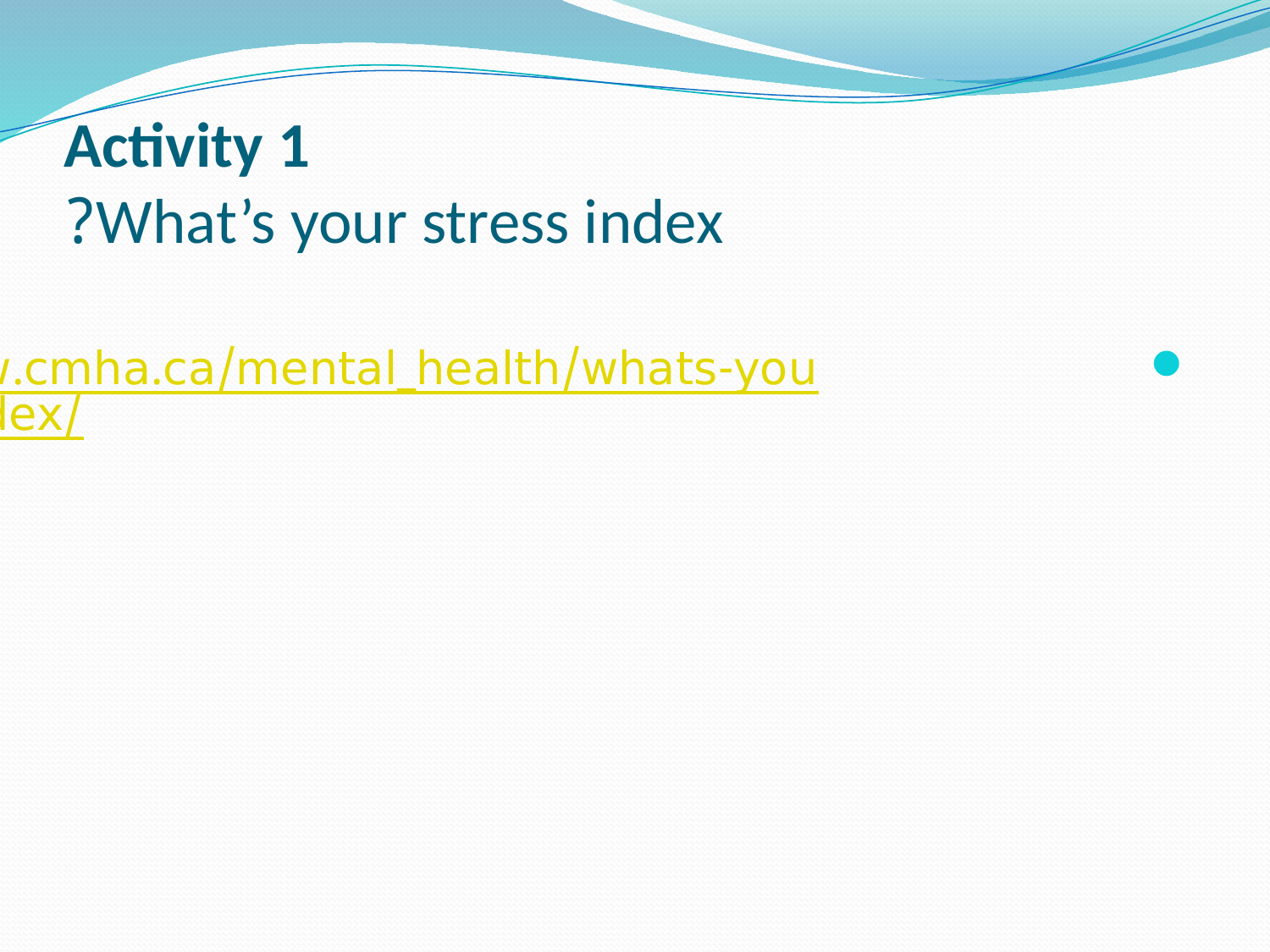

# Activity 1 What’s your stress index?

http://www.cmha.ca/mental_health/whats-your-stress-index/